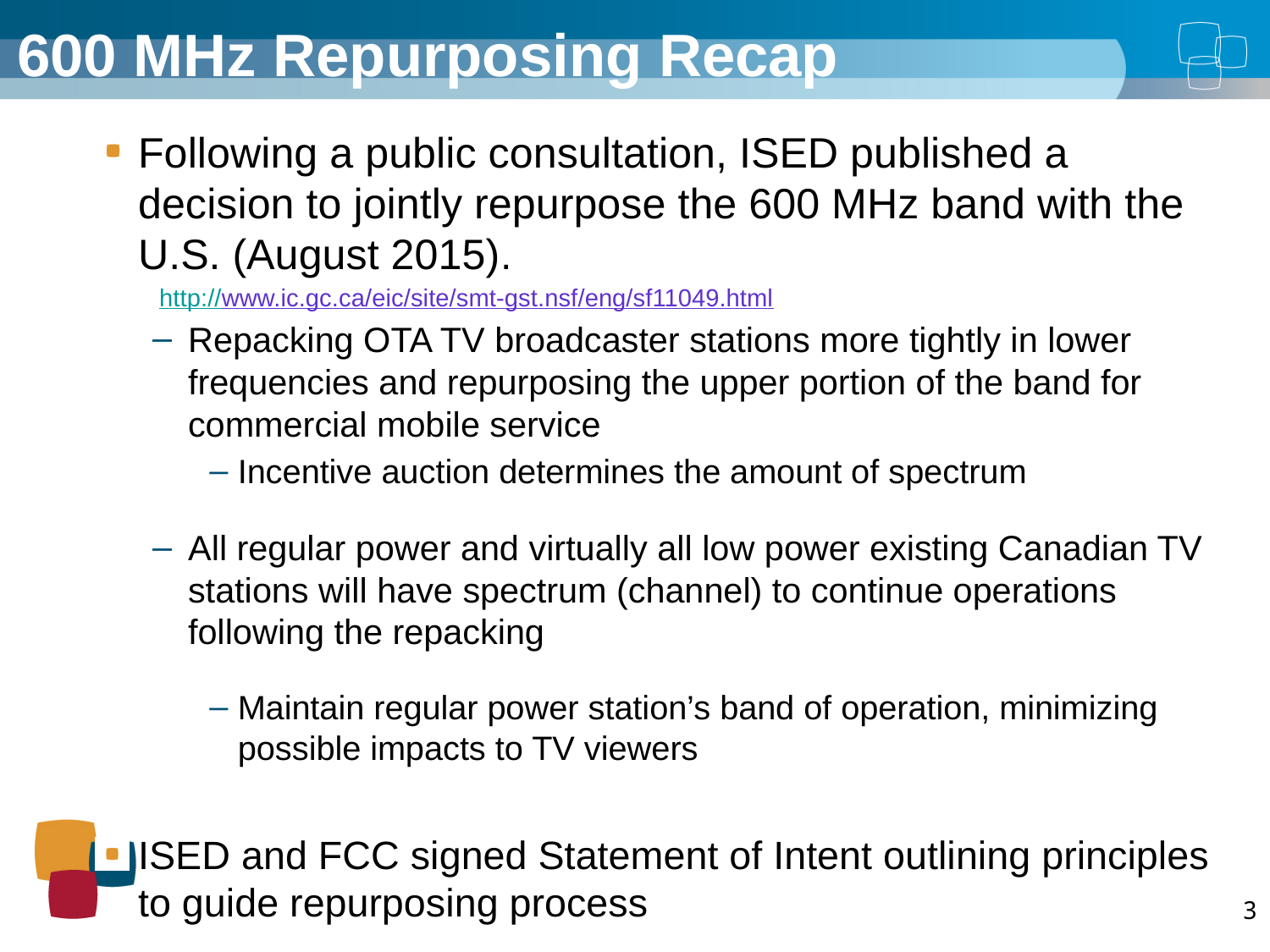

600 MHz Repurposing Recap
Following a public consultation, ISED published a decision to jointly repurpose the 600 MHz band with the U.S. (August 2015).

Repacking OTA TV broadcaster stations more tightly in lower frequencies and repurposing the upper portion of the band for commercial mobile service
Incentive auction determines the amount of spectrum

All regular power and virtually all low power existing Canadian TV stations will have spectrum (channel) to continue operations following the repacking

Maintain regular power station’s band of operation, minimizing possible impacts to TV viewers

ISED and FCC signed Statement of Intent outlining principles to guide repurposing process

http://www.ic.gc.ca/eic/site/smt-gst.nsf/eng/sf11049.html